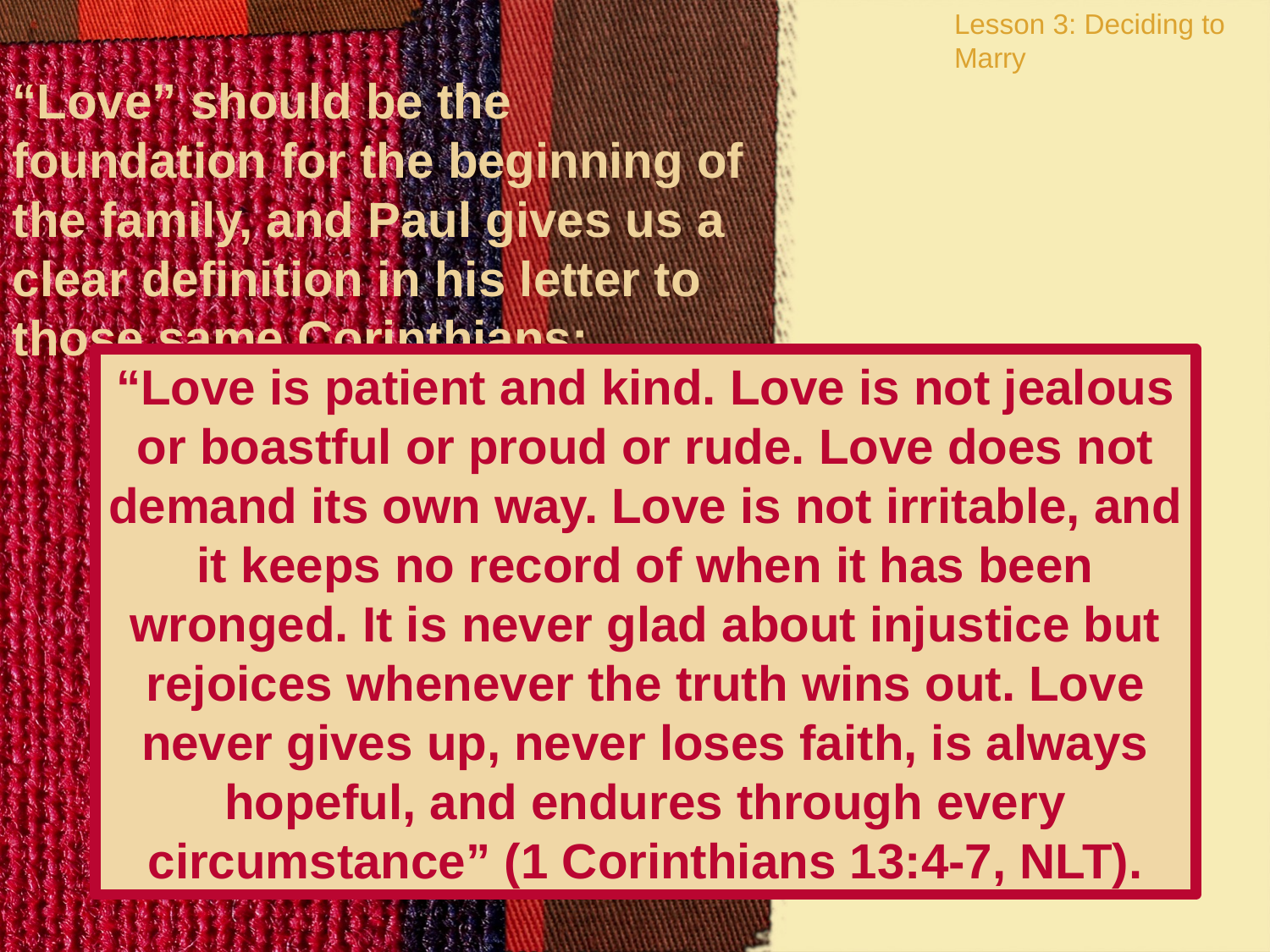

Lesson 3: Deciding to Marry
“Love” should be the foundation for the beginning of the family, and Paul gives us a clear definition in his letter to those same Corinthians:
“Love is patient and kind. Love is not jealous or boastful or proud or rude. Love does not demand its own way. Love is not irritable, and it keeps no record of when it has been wronged. It is never glad about injustice but rejoices whenever the truth wins out. Love never gives up, never loses faith, is always hopeful, and endures through every circumstance” (1 Corinthians 13:4-7, NLT).